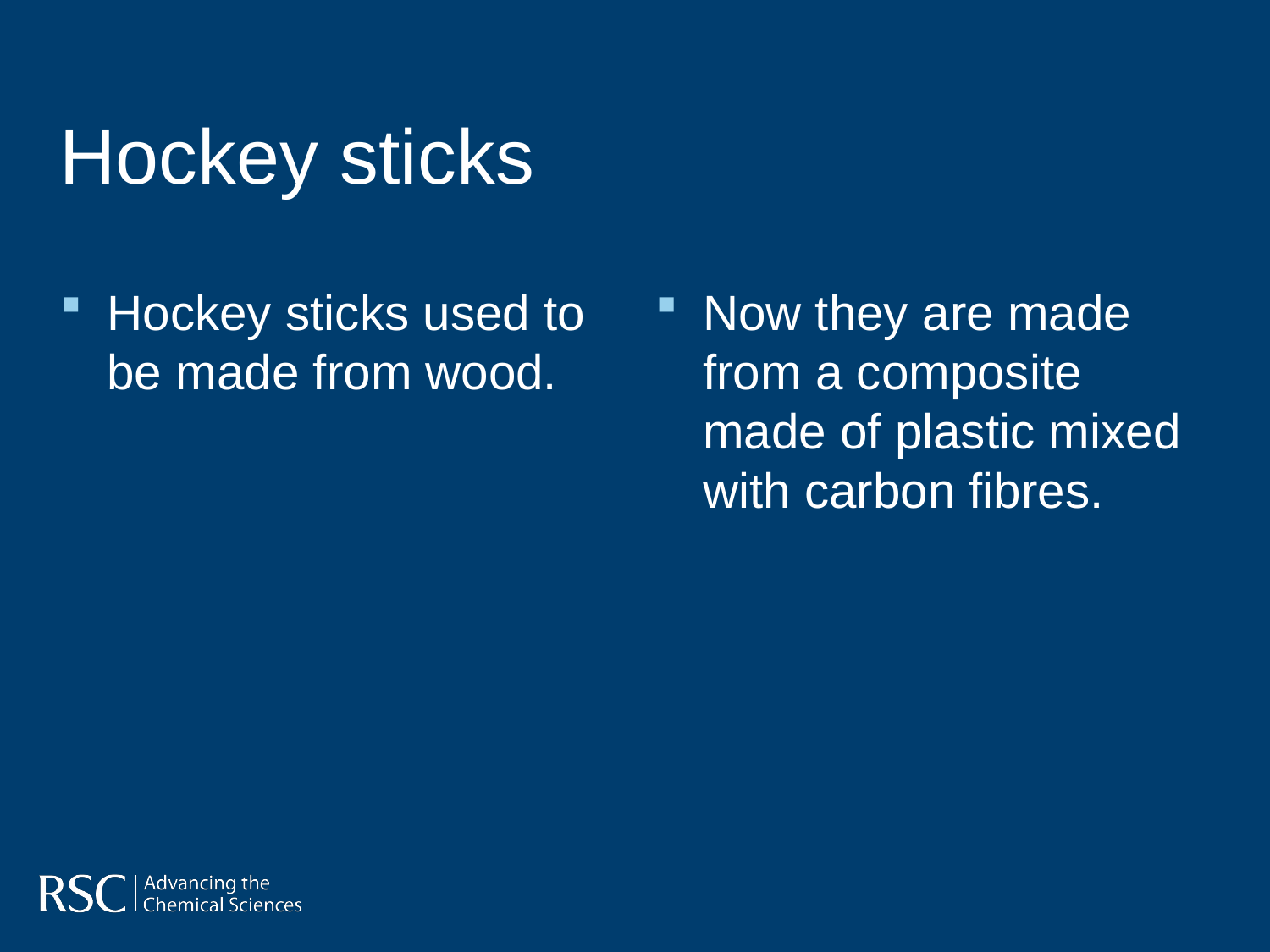

# Hockey sticks
Hockey sticks used to be made from wood.
Now they are made from a composite made of plastic mixed with carbon fibres.